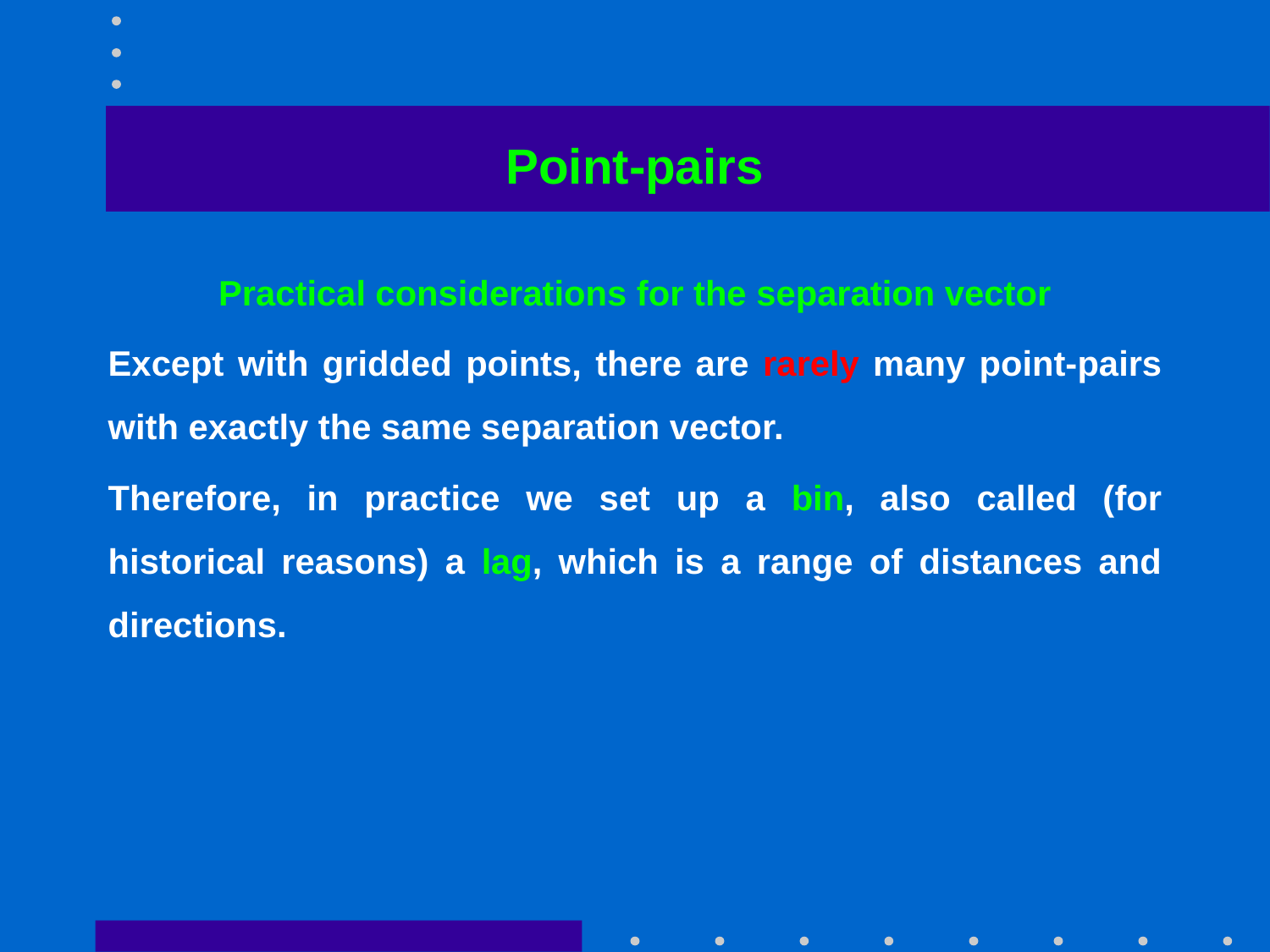

# Point-pairs
Practical considerations for the separation vector
Except with gridded points, there are rarely many point-pairs with exactly the same separation vector.
Therefore, in practice we set up a bin, also called (for historical reasons) a lag, which is a range of distances and directions.